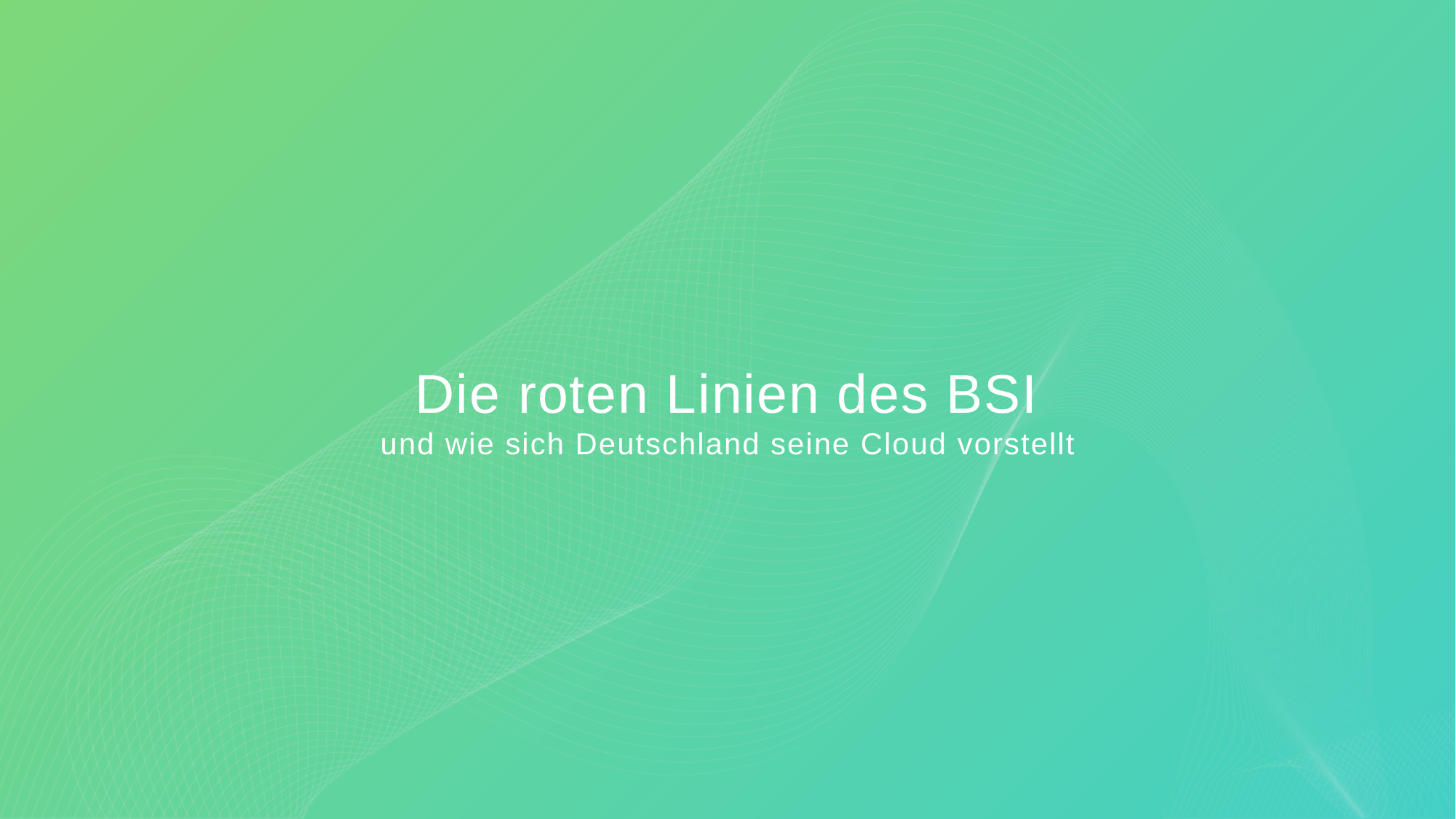

# Die roten Linien des BSI und wie sich Deutschland seine Cloud vorstellt